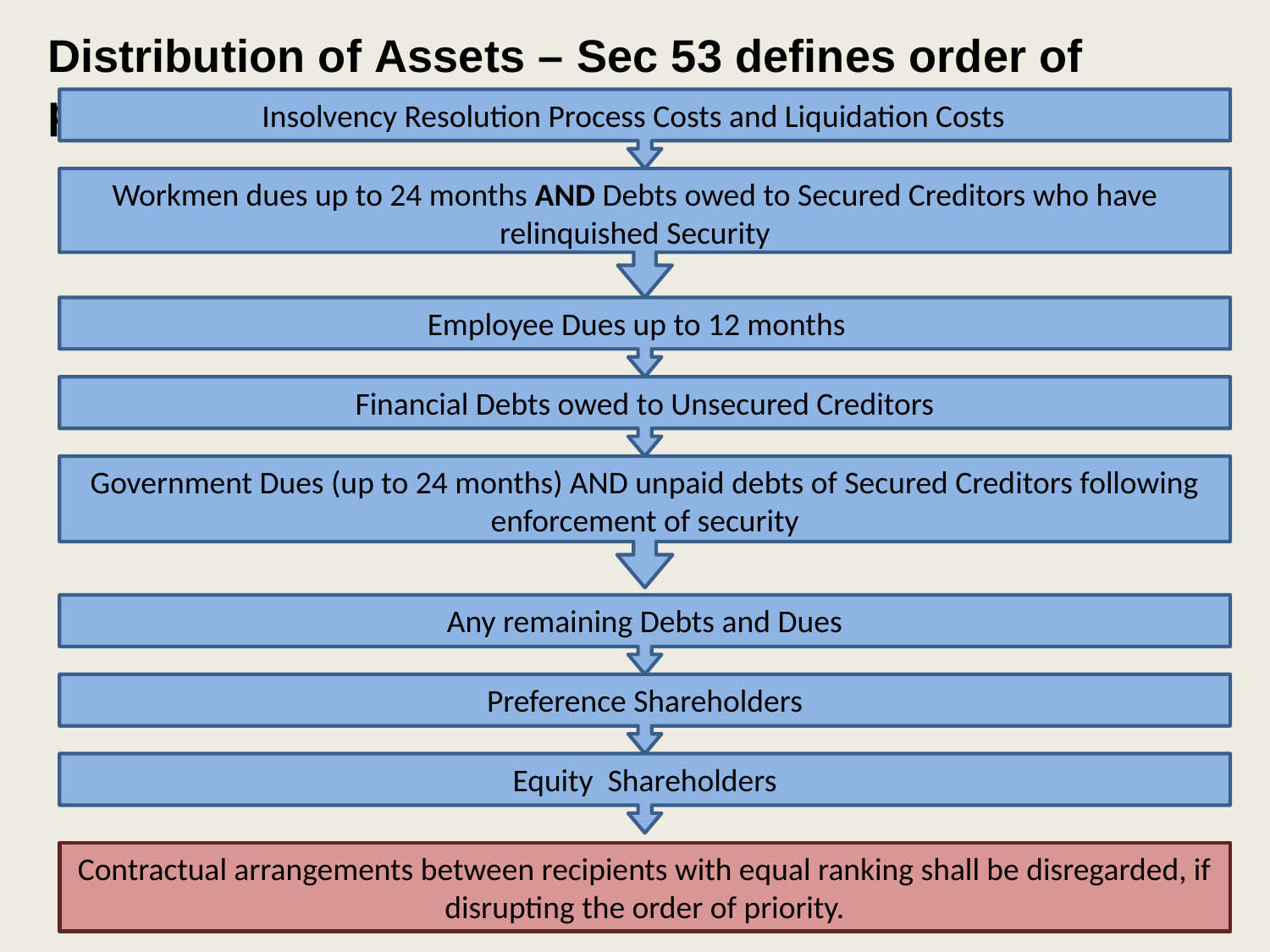

Distribution of Assets – Sec 53 defines order of priority

                         Insolvency Resolution Process Costs and Liquidation Costs

Workmen dues up to 24 months AND Debts owed to Secured Creditors who have relinquished Security

                                                Employee Dues up to 12 months

Financial Debts owed to Unsecured Creditors

Government Dues (up to 24 months) AND unpaid debts of Secured Creditors following enforcement of security

Any remaining Debts and Dues

Preference Shareholders

Equity  Shareholders
Contractual arrangements between recipients with equal ranking shall be disregarded, if disrupting the order of priority.
76